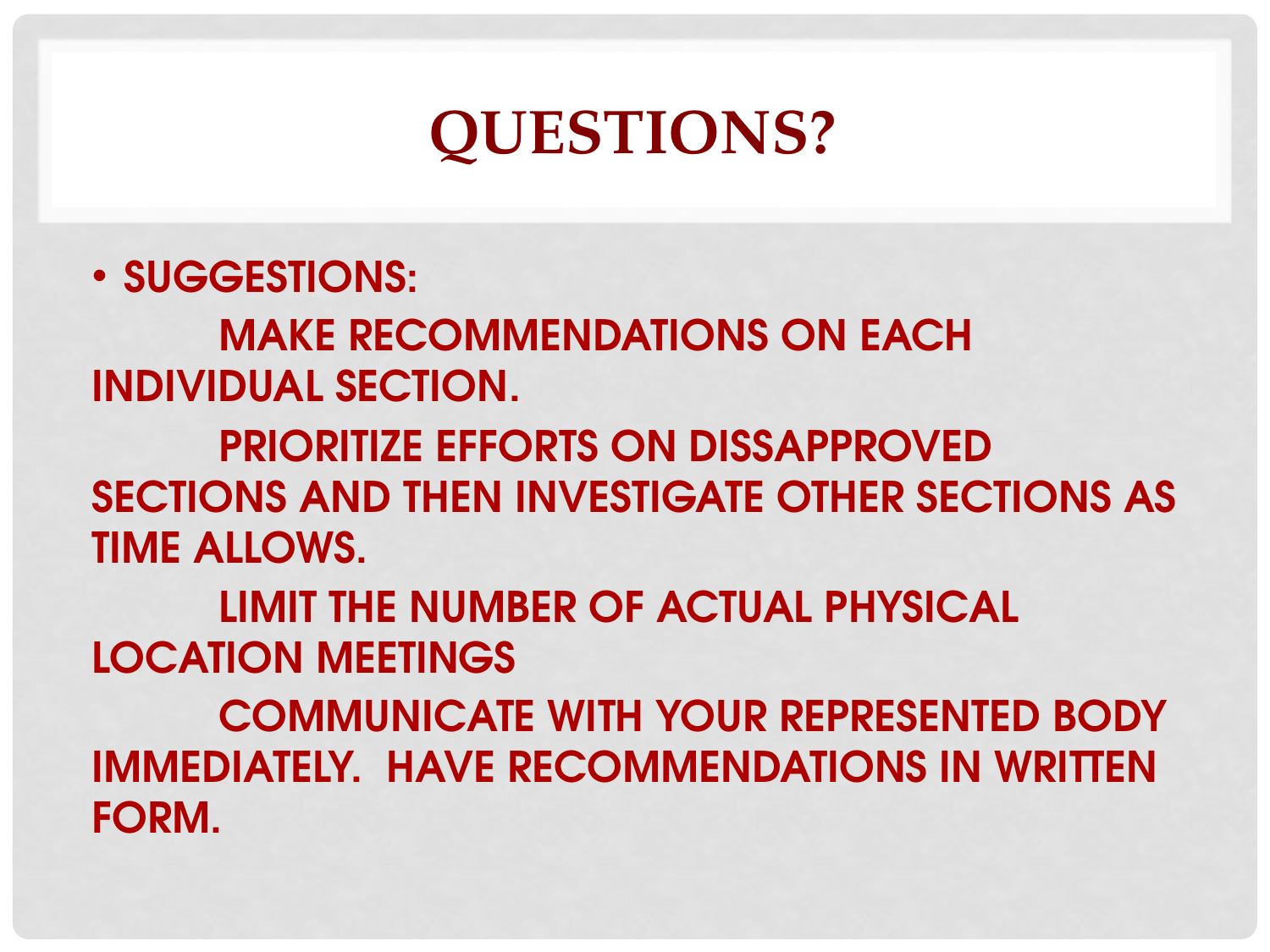

# QUESTIONS?
SUGGESTIONS:
	MAKE RECOMMENDATIONS ON EACH INDIVIDUAL SECTION.
	PRIORITIZE EFFORTS ON DISSAPPROVED SECTIONS AND THEN INVESTIGATE OTHER SECTIONS AS TIME ALLOWS.
	LIMIT THE NUMBER OF ACTUAL PHYSICAL LOCATION MEETINGS
	COMMUNICATE WITH YOUR REPRESENTED BODY IMMEDIATELY.  HAVE RECOMMENDATIONS IN WRITTEN FORM.